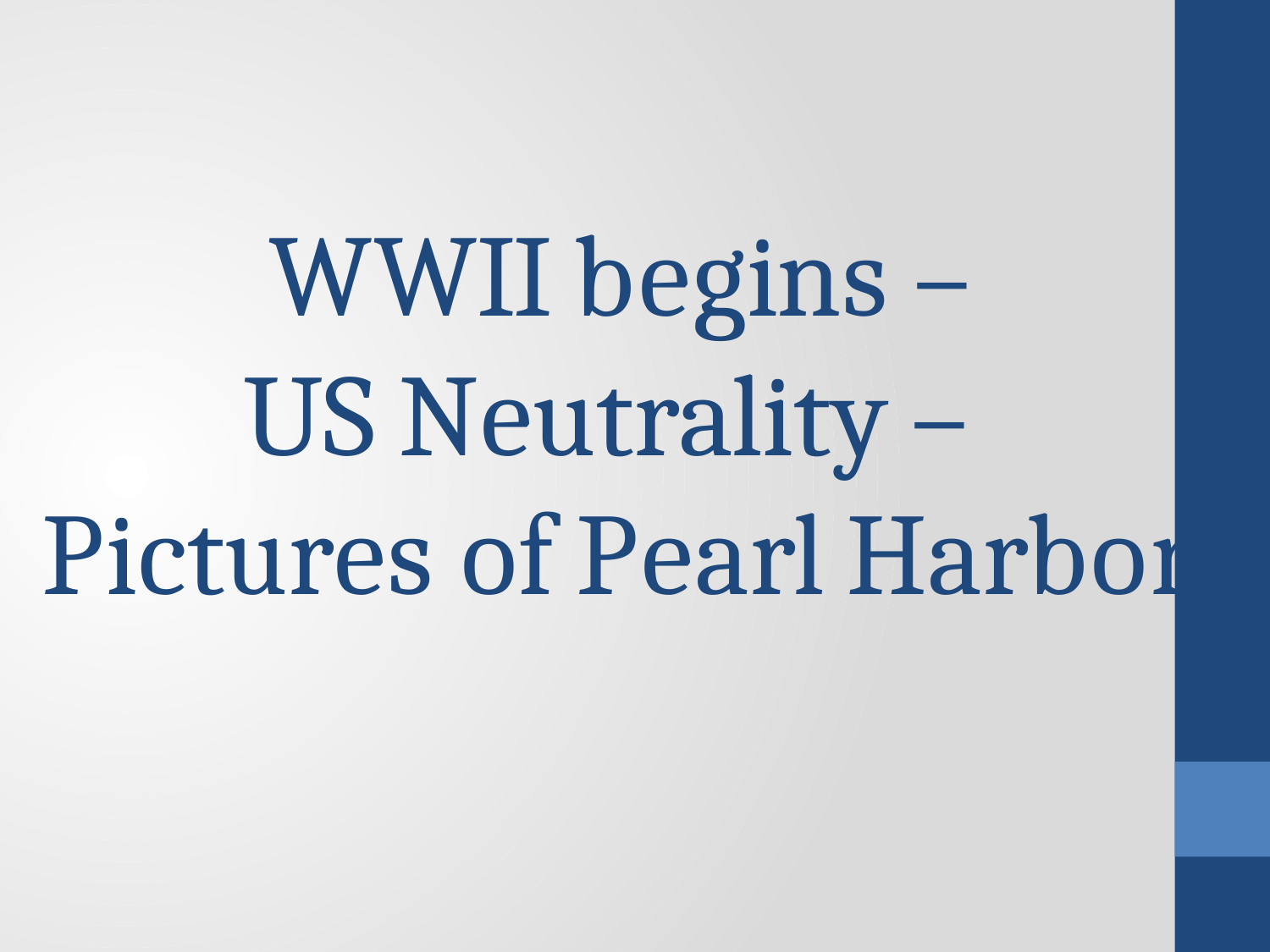

# WWII begins – US Neutrality – Pictures of Pearl Harbor